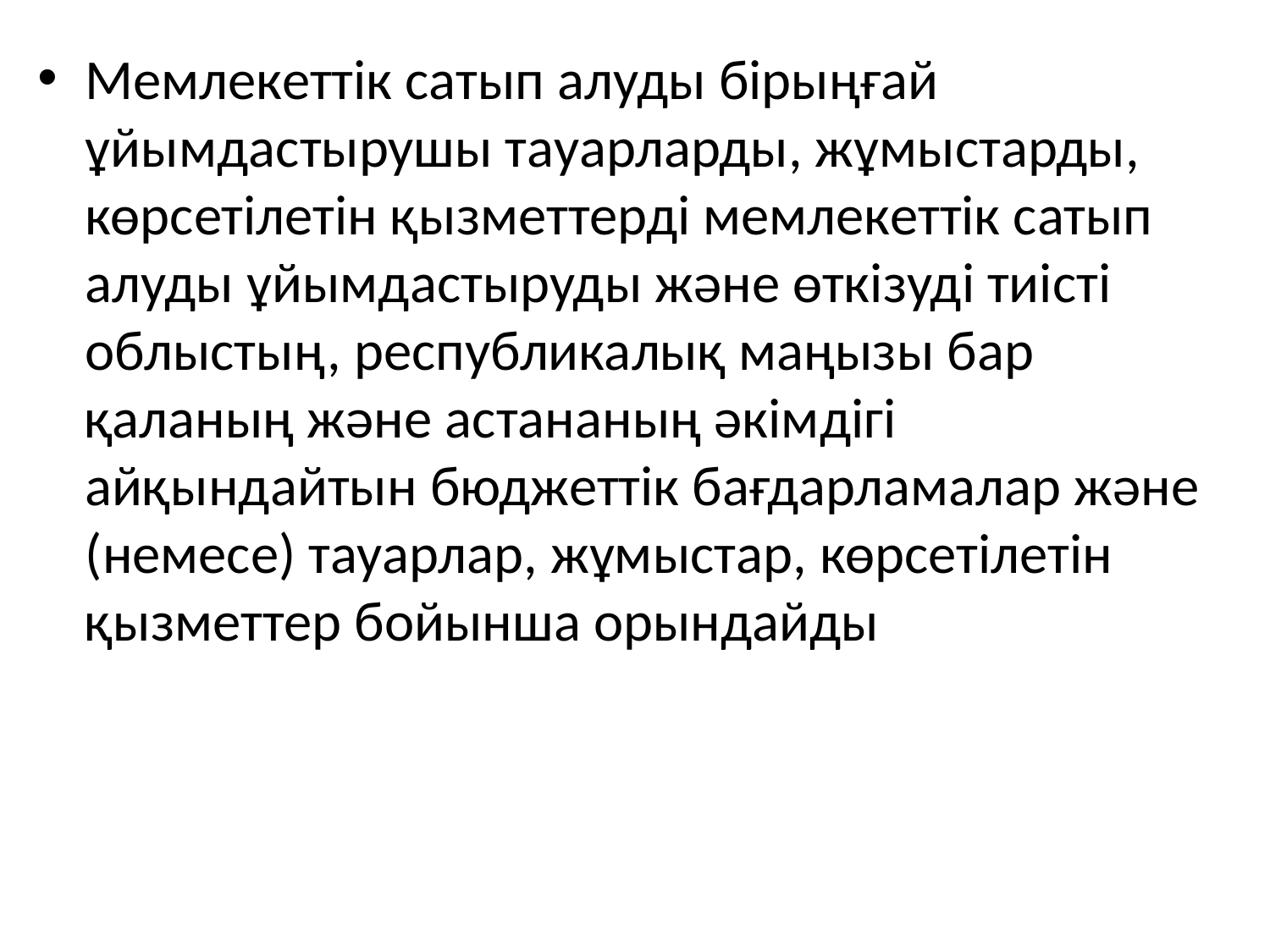

Мемлекеттік сатып алуды бірыңғай ұйымдастырушы тауарларды, жұмыстарды, көрсетілетін қызметтерді мемлекеттік сатып алуды ұйымдастыруды және өткізуді тиісті облыстың, республикалық маңызы бар қаланың және астананың әкімдігі айқындайтын бюджеттік бағдарламалар және (немесе) тауарлар, жұмыстар, көрсетілетін қызметтер бойынша орындайды